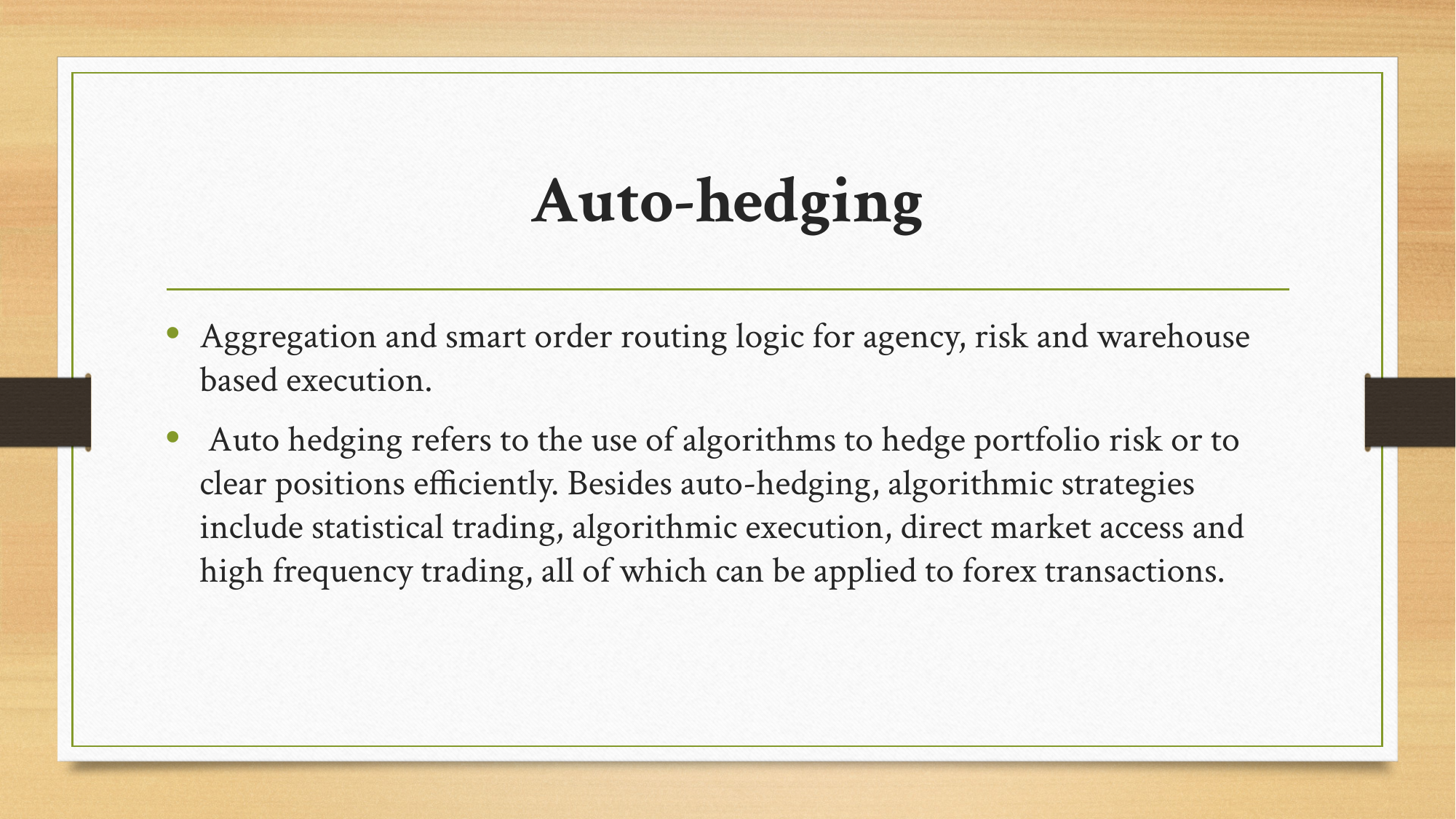

# Auto-hedging
Aggregation and smart order routing logic for agency, risk and warehouse based execution.
 Auto hedging refers to the use of algorithms to hedge portfolio risk or to clear positions efficiently. Besides auto-hedging, algorithmic strategies include statistical trading, algorithmic execution, direct market access and high frequency trading, all of which can be applied to forex transactions.